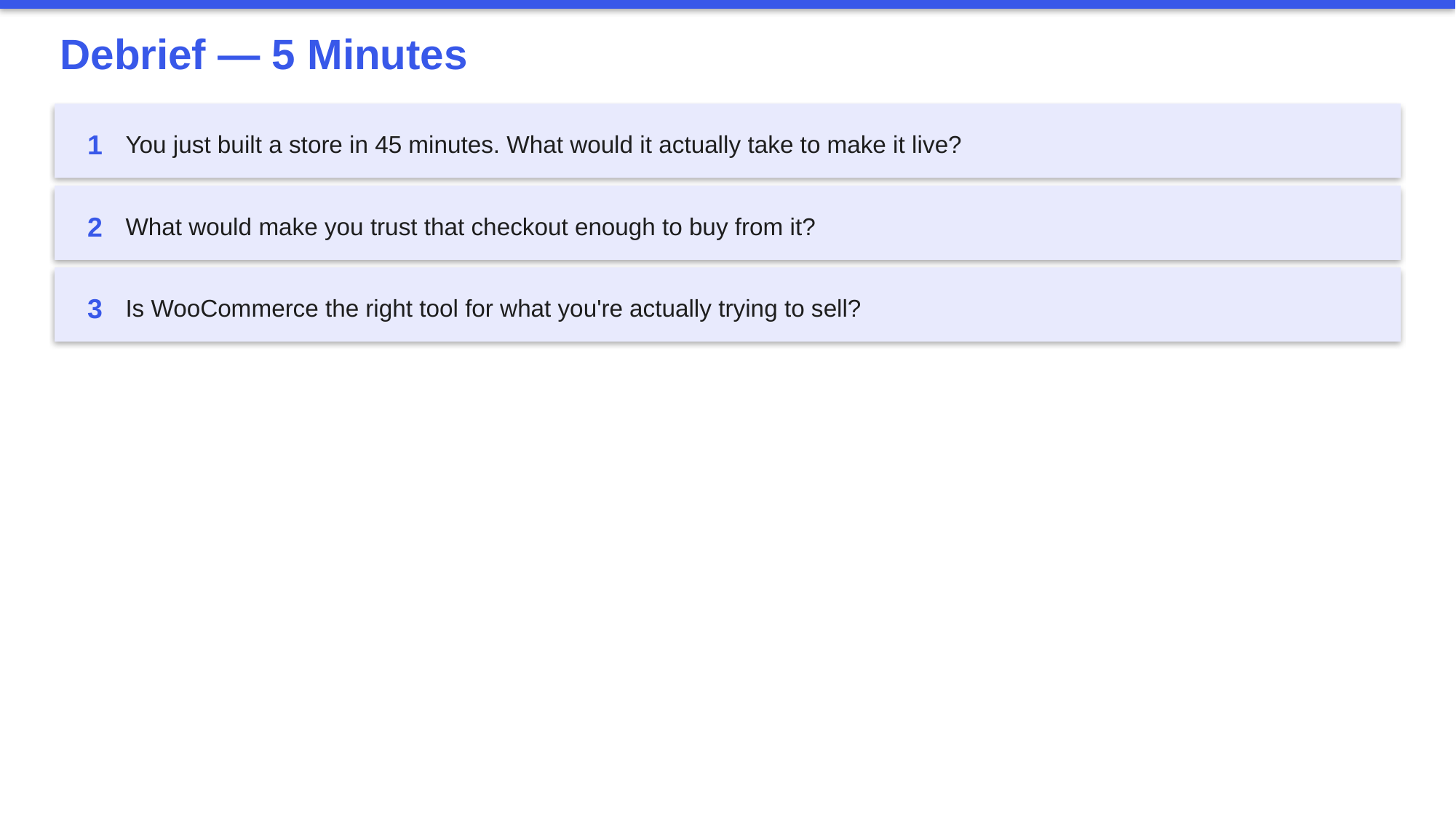

Debrief — 5 Minutes

1
You just built a store in 45 minutes. What would it actually take to make it live?

2
What would make you trust that checkout enough to buy from it?

3
Is WooCommerce the right tool for what you're actually trying to sell?